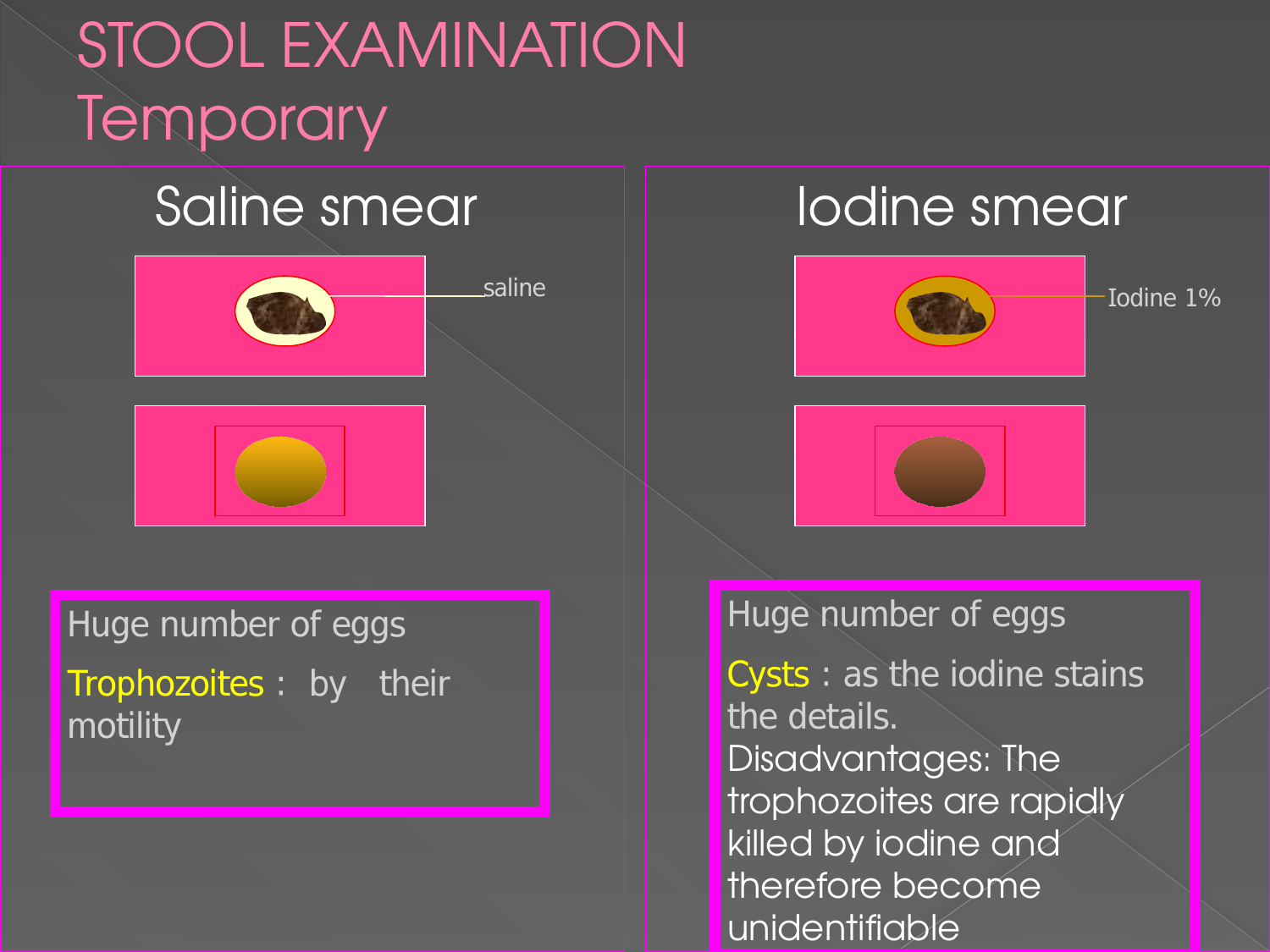

# STOOL EXAMINATION Temporary
Saline smear
Iodine smear

saline

Iodine 1%

Huge number of eggs
Cysts : as the iodine stains the details.
Disadvantages: The trophozoites are rapidly killed by iodine and therefore become unidentifiable
Huge number of eggs
Trophozoites :  by   their motility